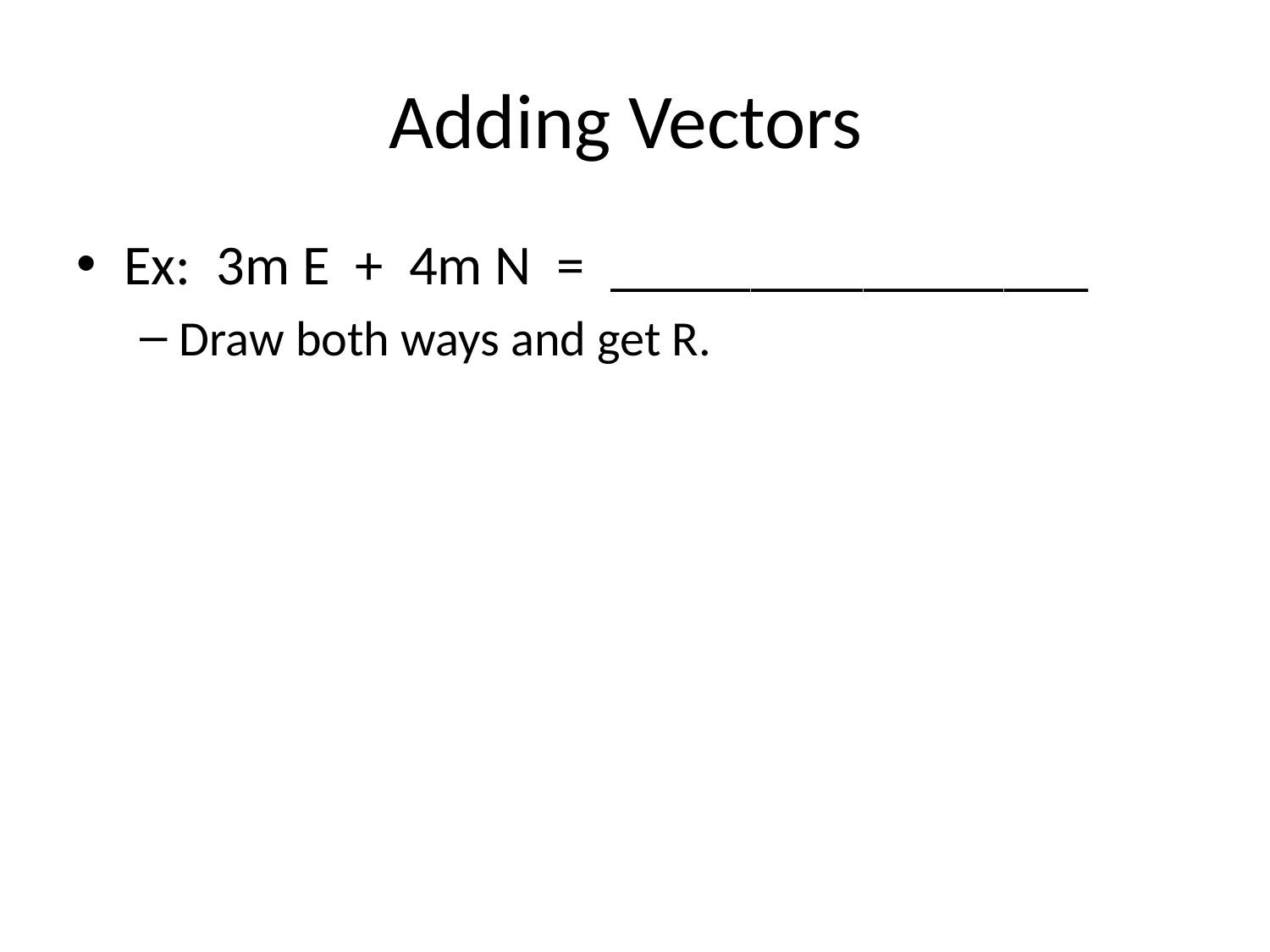

# Adding Vectors
Ex:  3m E  +  4m N  =  _________________
Draw both ways and get R.